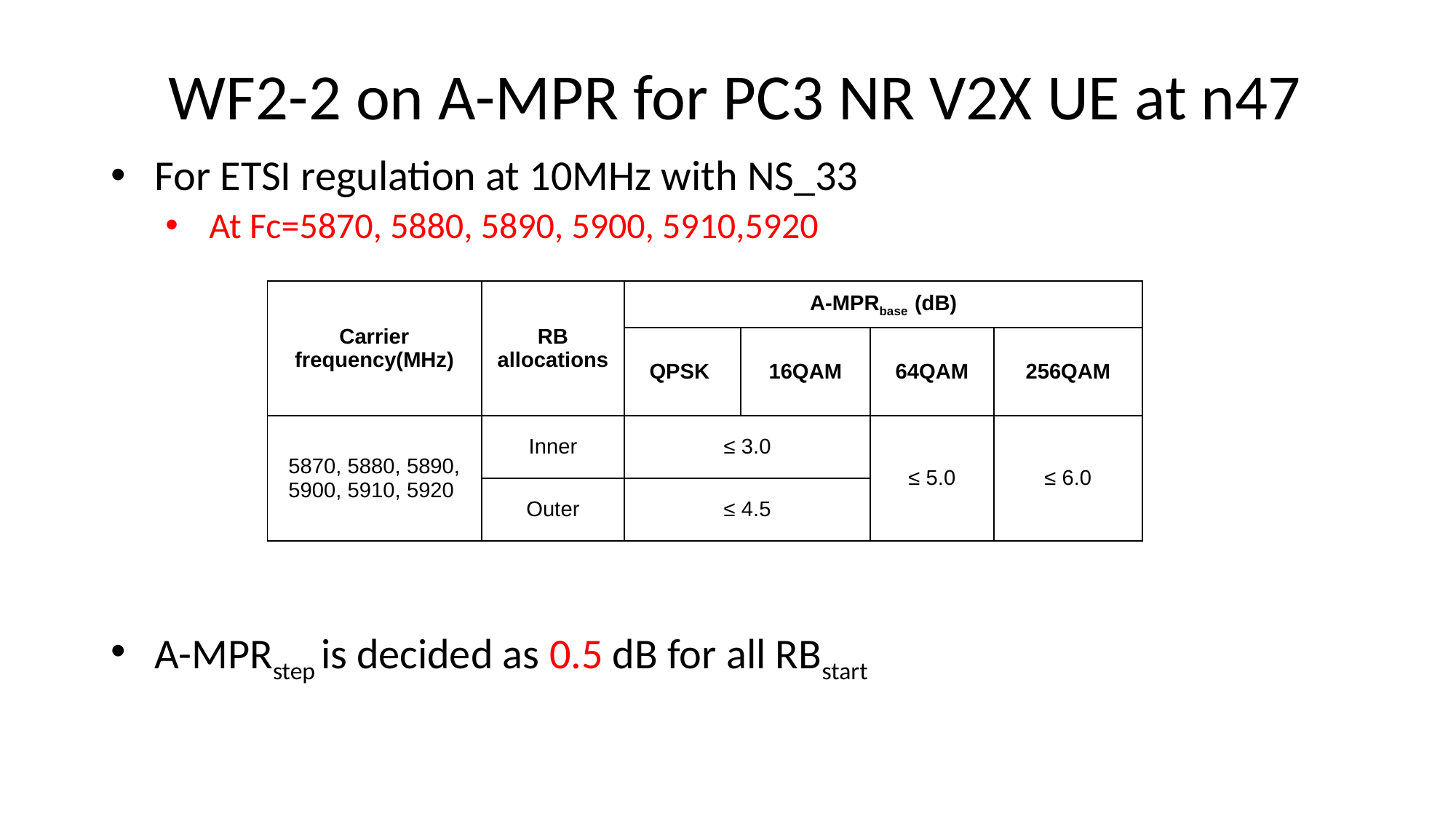

# WF2-2 on A-MPR for PC3 NR V2X UE at n47
For ETSI regulation at 10MHz with NS_33
At Fc=5870, 5880, 5890, 5900, 5910,5920

A-MPRstep is decided as 0.5 dB for all RBstart
| Carrier frequency(MHz) | RB allocations | A-MPRbase (dB) |  |  |  |
| --- | --- | --- | --- | --- | --- |
|  |  | QPSK | 16QAM | 64QAM | 256QAM |
| 5870, 5880, 5890, 5900, 5910, 5920 | Inner | ≤ 3.0 |  | ≤ 5.0 | ≤ 6.0 |
|  | Outer | ≤ 4.5 |  |  |  |